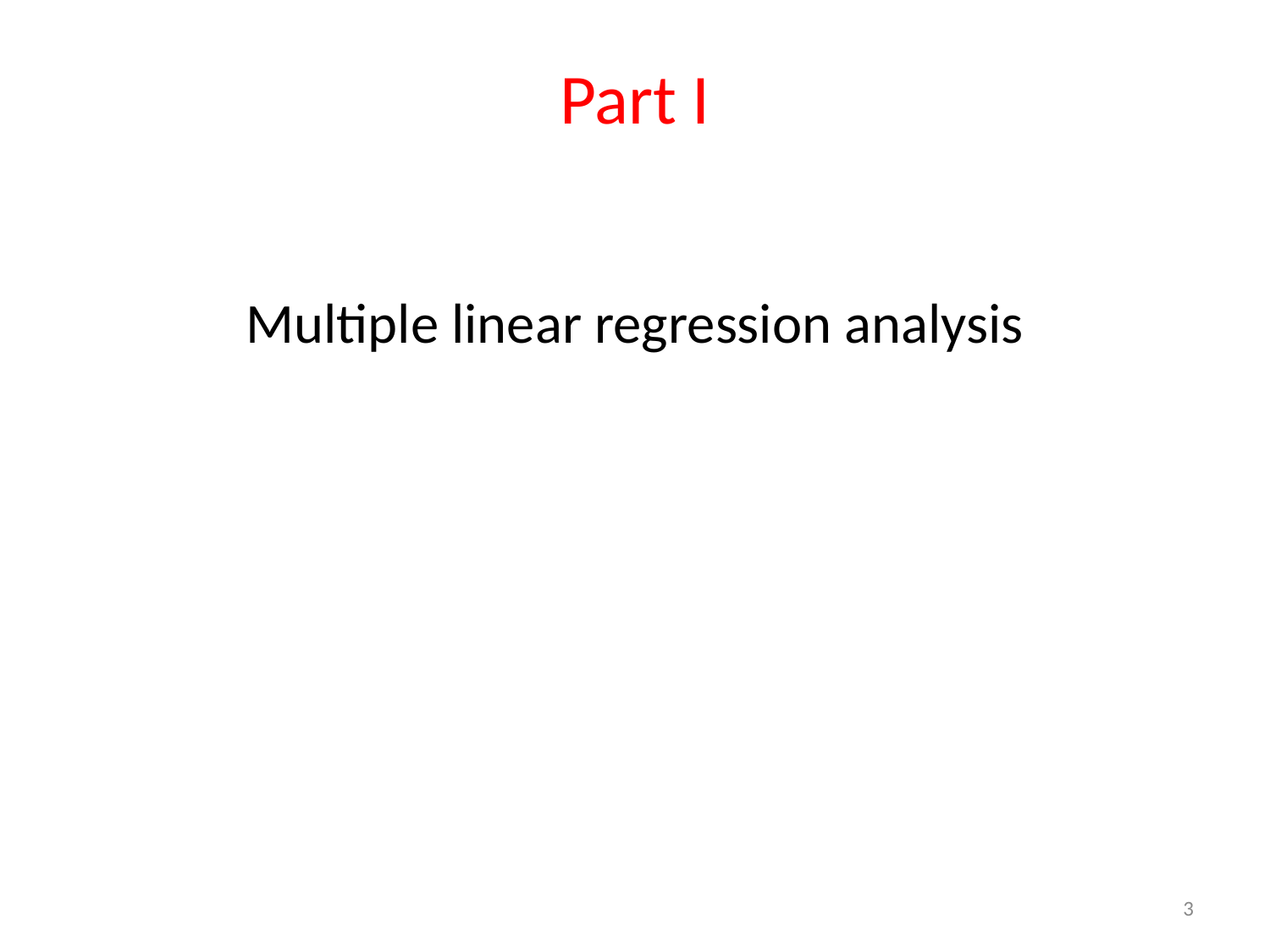

# Part I

Multiple linear regression analysis
3